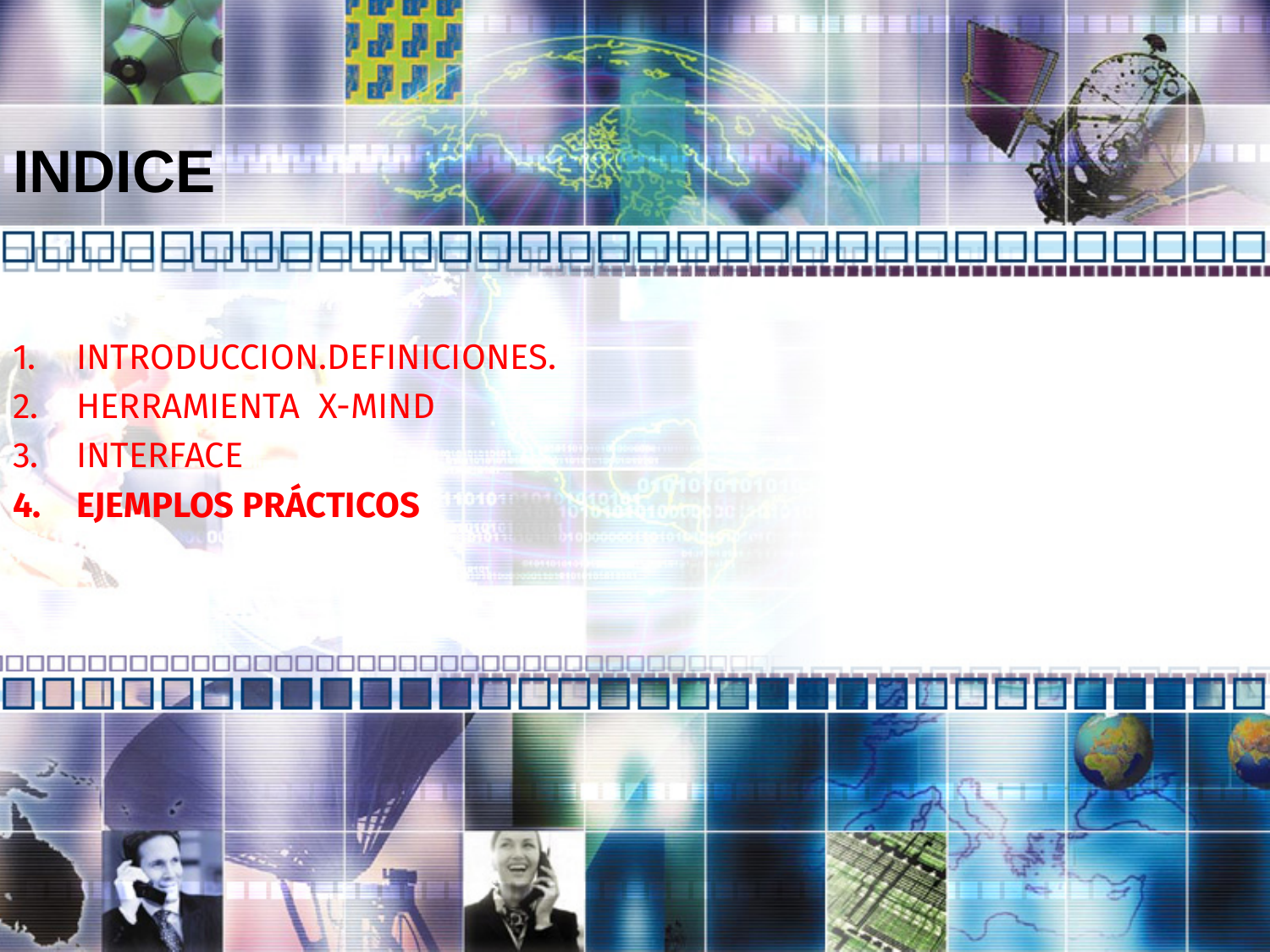

# INDICE
INTRODUCCION.DEFINICIONES.
HERRAMIENTA  X-MIND
INTERFACE
EJEMPLOS PRÁCTICOS